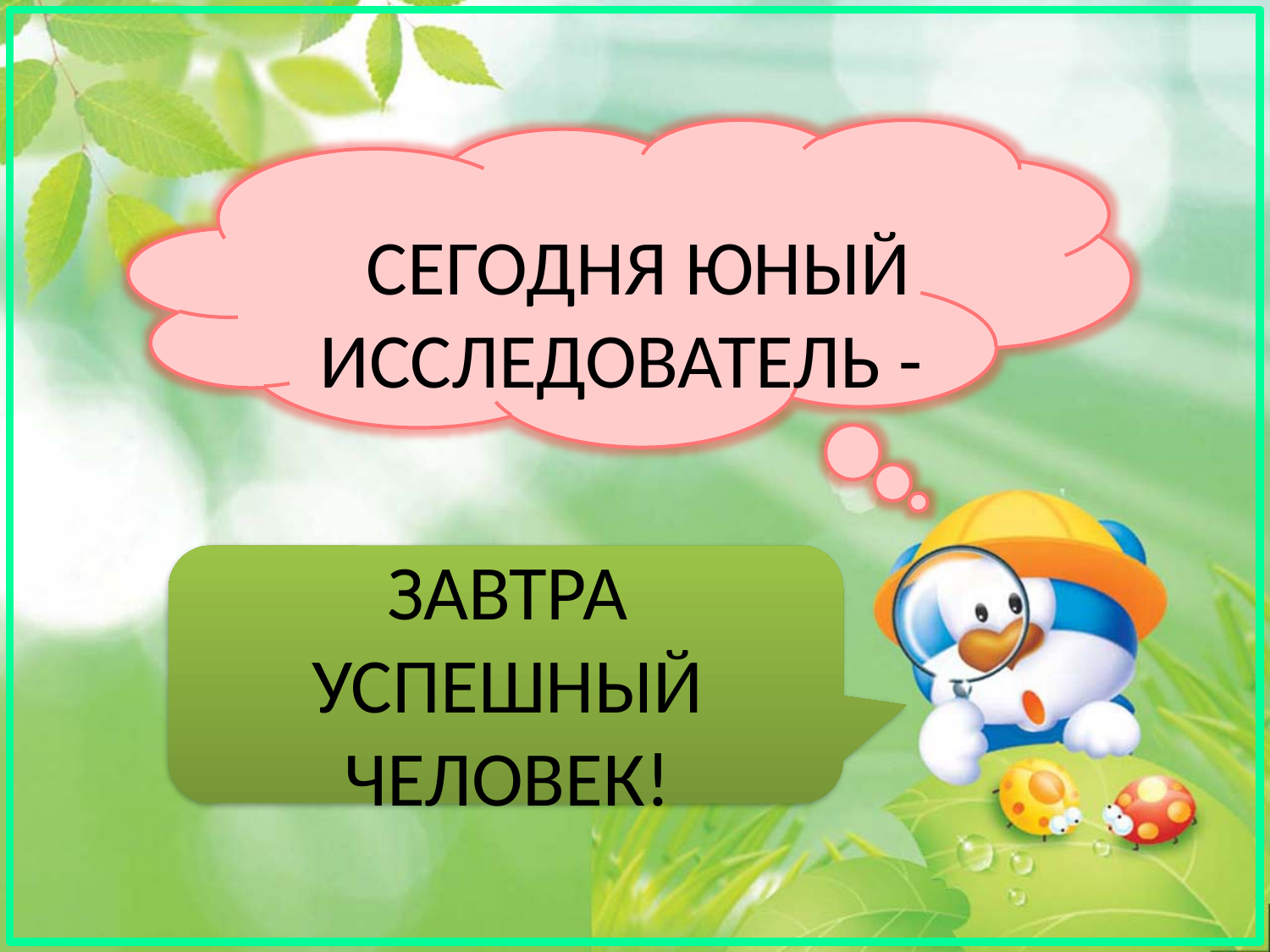

# СЕГОДНЯ ЮНЫЙ ИССЛЕДОВАТЕЛЬ -
ЗАВТРА УСПЕШНЫЙ ЧЕЛОВЕК!